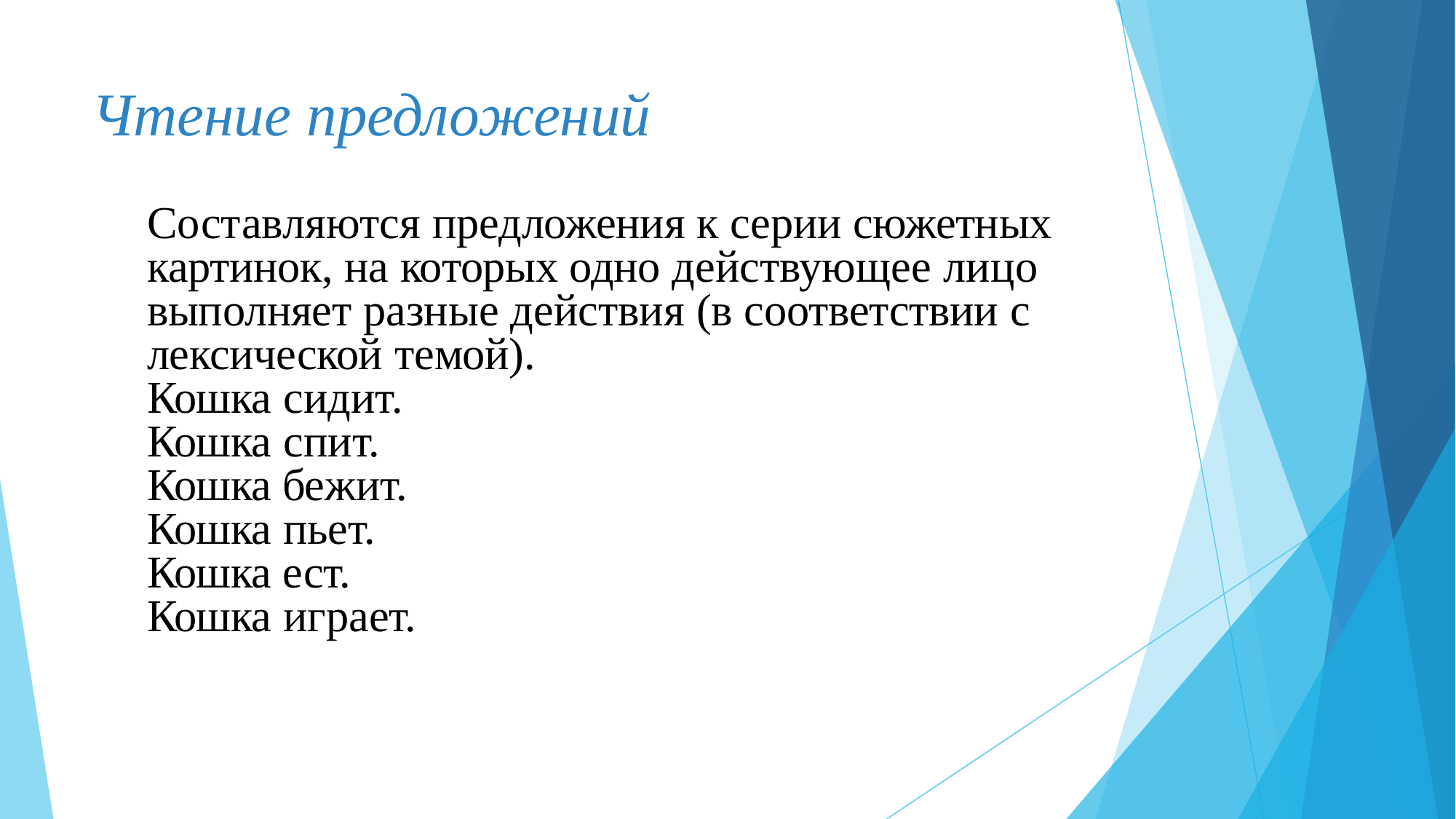

# Чтение предложений
Составляются предложения к серии сюжетных  картинок, на которых одно действующее лицо  выполняет разные действия (в соответствии с  лексической темой).
Кошка сидит.  Кошка спит.
Кошка бежит.  Кошка пьет.
Кошка ест.  Кошка играет.